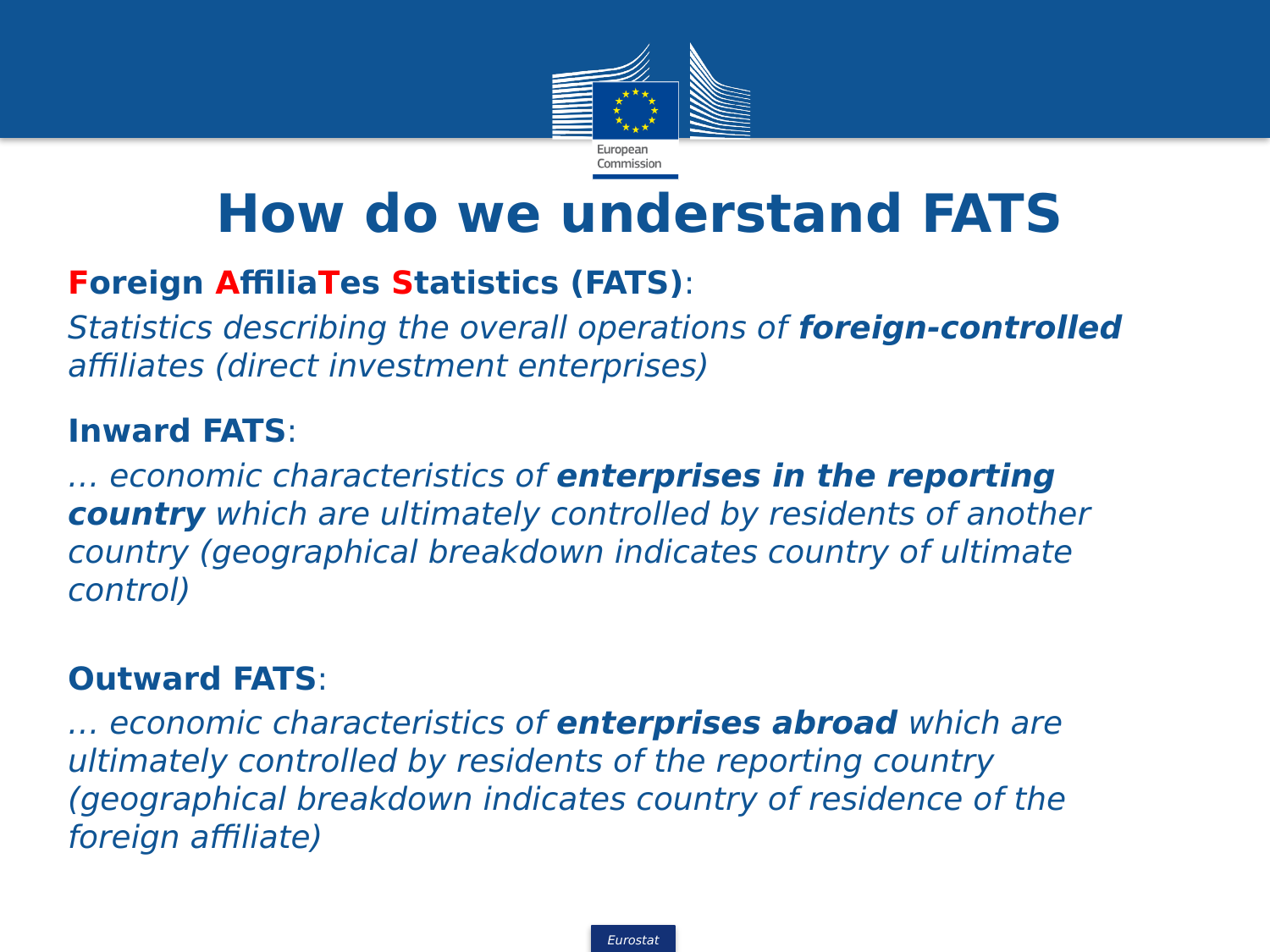

# How do we understand FATS
Foreign AffiliaTes Statistics (FATS):
Statistics describing the overall operations of foreign-controlled affiliates (direct investment enterprises)
Inward FATS:
… economic characteristics of enterprises in the reporting country which are ultimately controlled by residents of another country (geographical breakdown indicates country of ultimate control)

Outward FATS:
… economic characteristics of enterprises abroad which are ultimately controlled by residents of the reporting country (geographical breakdown indicates country of residence of the foreign affiliate)